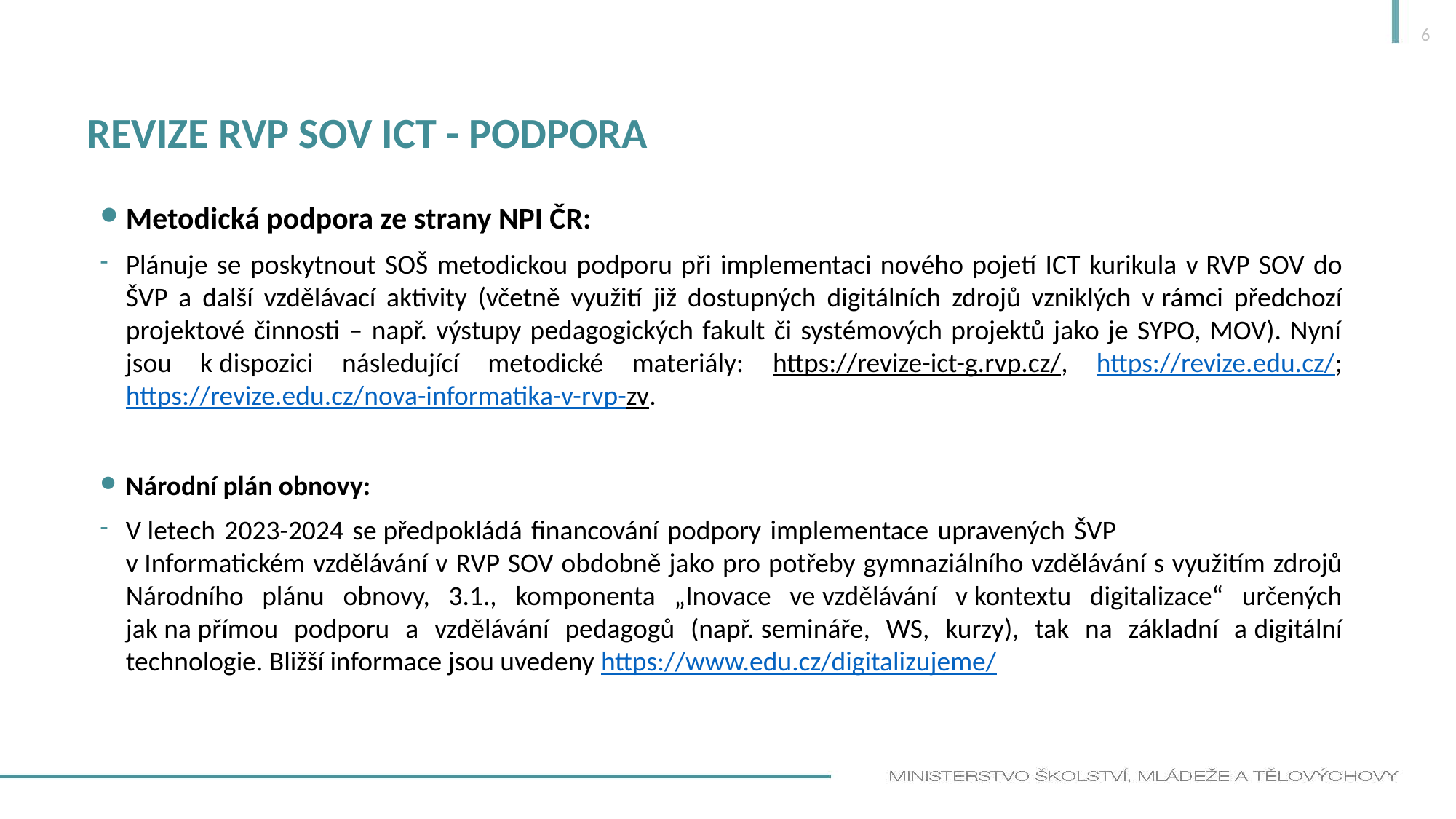

6
# Revize rvp sov ict - podpora
Metodická podpora ze strany NPI ČR:
Plánuje se poskytnout SOŠ metodickou podporu při implementaci nového pojetí ICT kurikula v RVP SOV do ŠVP a další vzdělávací aktivity (včetně využití již dostupných digitálních zdrojů vzniklých v rámci předchozí projektové činnosti – např. výstupy pedagogických fakult či systémových projektů jako je SYPO, MOV). Nyní jsou k dispozici následující metodické materiály: https://revize-ict-g.rvp.cz/, https://revize.edu.cz/; https://revize.edu.cz/nova-informatika-v-rvp-zv.

Národní plán obnovy:
V letech 2023-2024 se předpokládá financování podpory implementace upravených ŠVP                          v Informatickém vzdělávání v RVP SOV obdobně jako pro potřeby gymnaziálního vzdělávání s využitím zdrojů Národního plánu obnovy, 3.1., komponenta „Inovace ve vzdělávání v kontextu digitalizace“ určených jak na přímou podporu a vzdělávání pedagogů (např. semináře, WS, kurzy), tak na základní a digitální technologie. Bližší informace jsou uvedeny https://www.edu.cz/digitalizujeme/